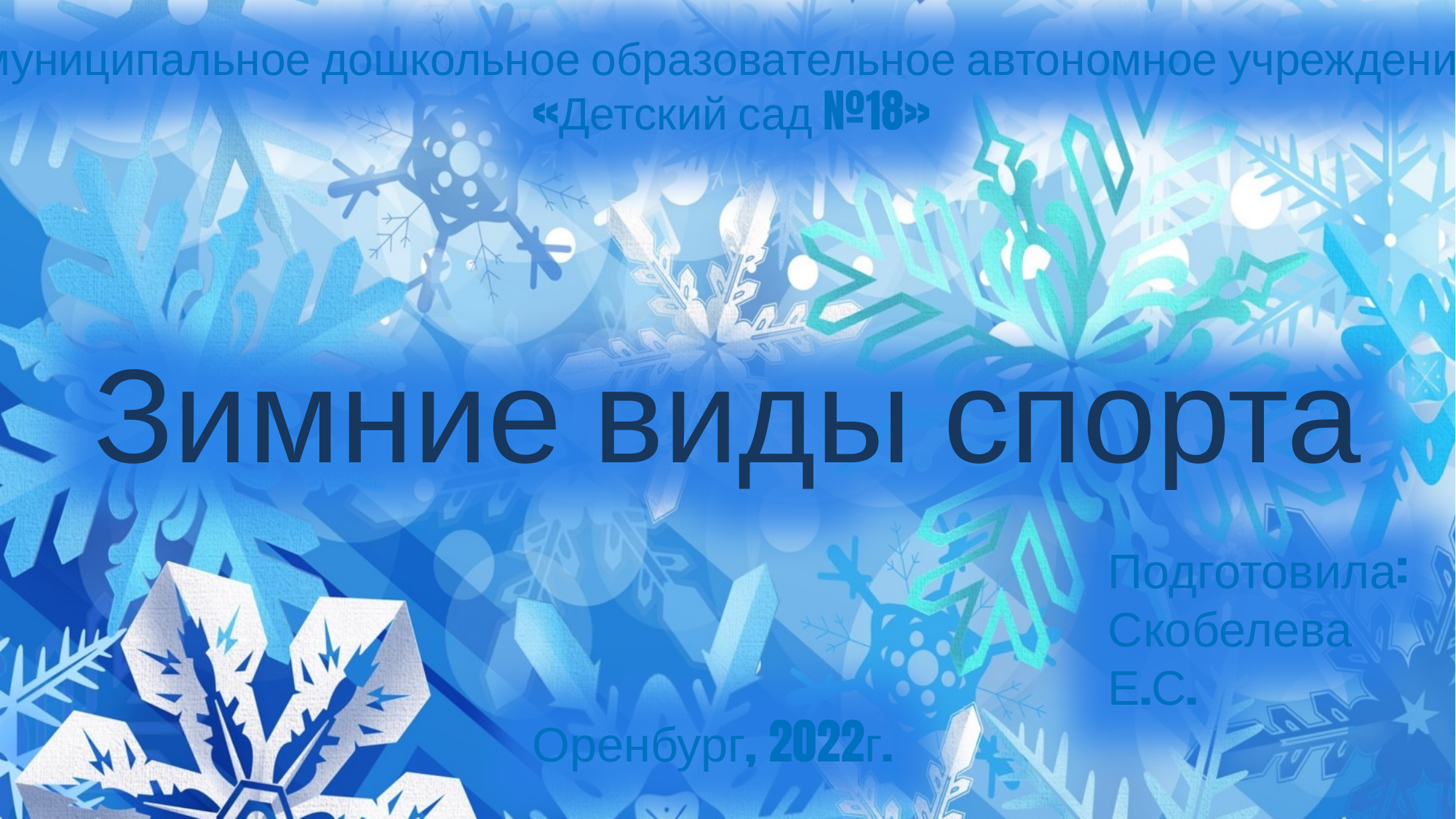

муниципальное дошкольное образовательное автономное учреждение
«Детский сад №18»
Зимние виды спорта
Подготовила:
Скобелева Е.С.
Оренбург, 2022г.